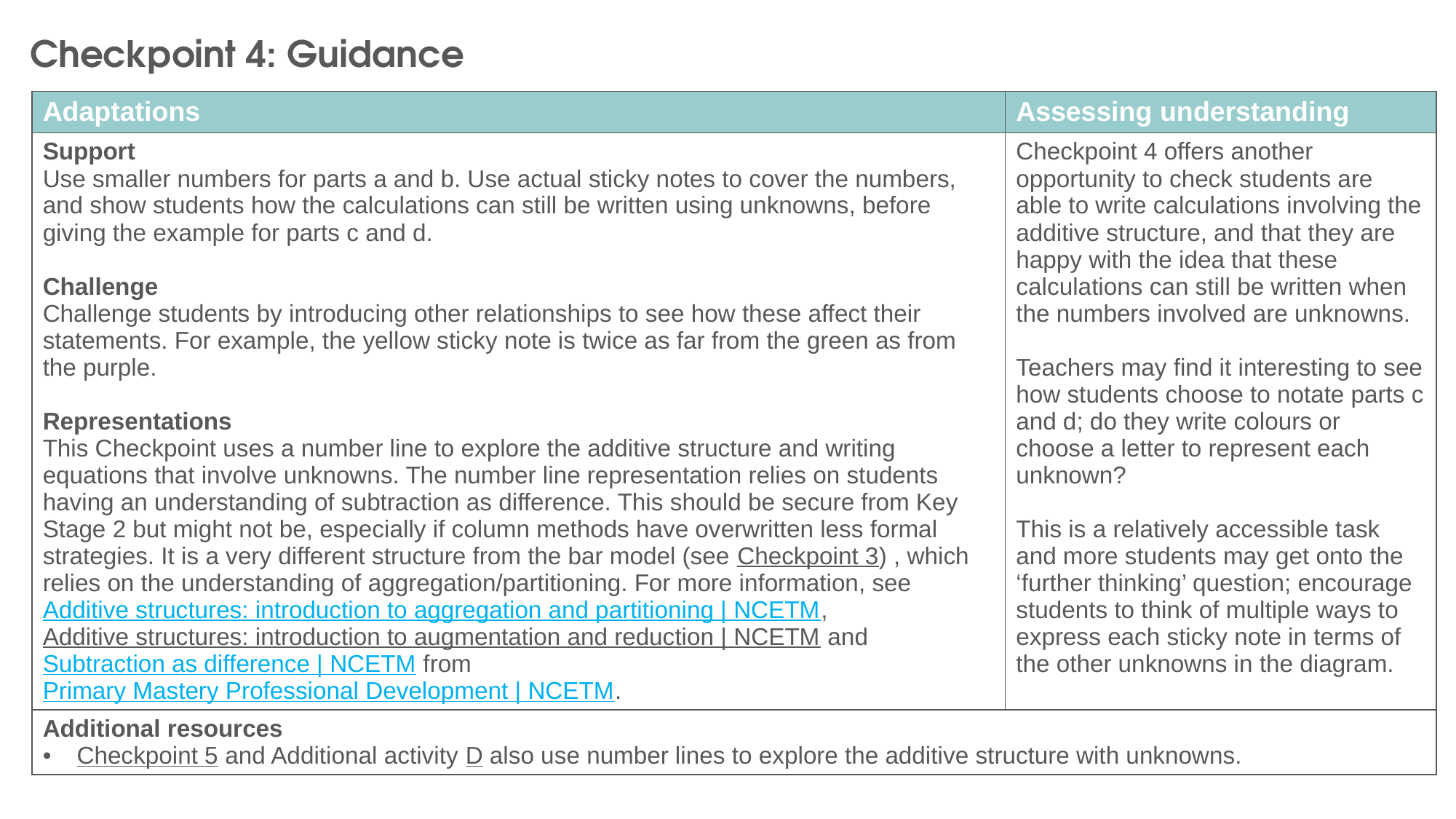

Checkpoint 4: Guidance
| Adaptations | Assessing understanding |
| --- | --- |
| Support Use smaller numbers for parts a and b. Use actual sticky notes to cover the numbers, and show students how the calculations can still be written using unknowns, before giving the example for parts c and d. Challenge Challenge students by introducing other relationships to see how these affect their statements. For example, the yellow sticky note is twice as far from the green as from the purple. Representations This Checkpoint uses a number line to explore the additive structure and writing equations that involve unknowns. The number line representation relies on students having an understanding of subtraction as difference. This should be secure from Key Stage 2 but might not be, especially if column methods have overwritten less formal strategies. It is a very different structure from the bar model (see Checkpoint 3) , which relies on the understanding of aggregation/partitioning. For more information, see Additive structures: introduction to aggregation and partitioning | NCETM, Additive structures: introduction to augmentation and reduction | NCETM and Subtraction as difference | NCETM from Primary Mastery Professional Development | NCETM. | Checkpoint 4 offers another opportunity to check students are able to write calculations involving the additive structure, and that they are happy with the idea that these calculations can still be written when the numbers involved are unknowns. Teachers may find it interesting to see how students choose to notate parts c and d; do they write colours or choose a letter to represent each unknown? This is a relatively accessible task and more students may get onto the ‘further thinking’ question; encourage students to think of multiple ways to express each sticky note in terms of the other unknowns in the diagram. |
| Additional resources Checkpoint 5 and Additional activity D also use number lines to explore the additive structure with unknowns. |  |